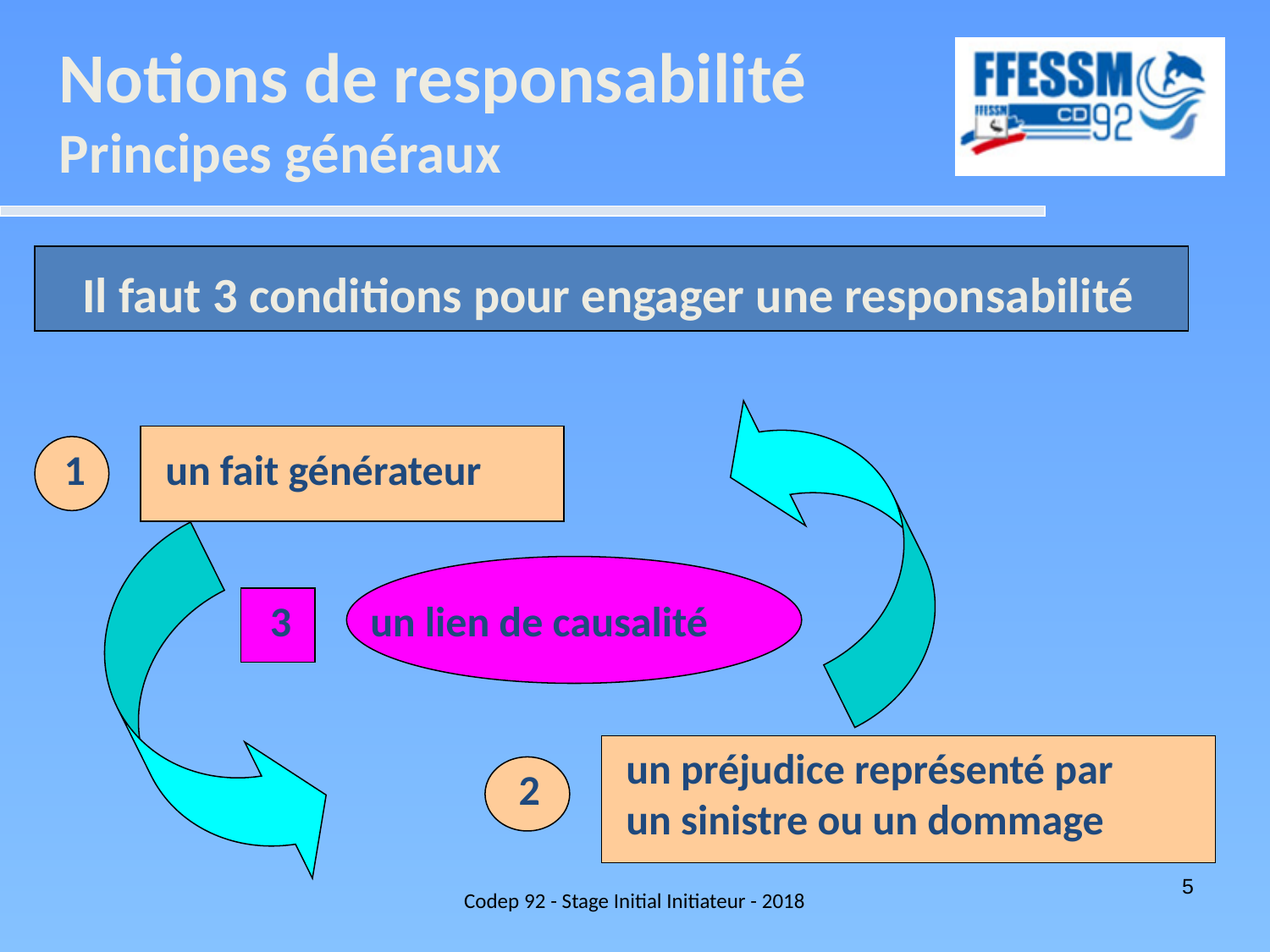

Notions de responsabilité
Principes généraux

Il faut 3 conditions pour engager une responsabilité

un lien de causalité

3

un fait générateur

1

un préjudice représenté par
un sinistre ou un dommage

2
Codep 92 - Stage Initial Initiateur - 2018
5